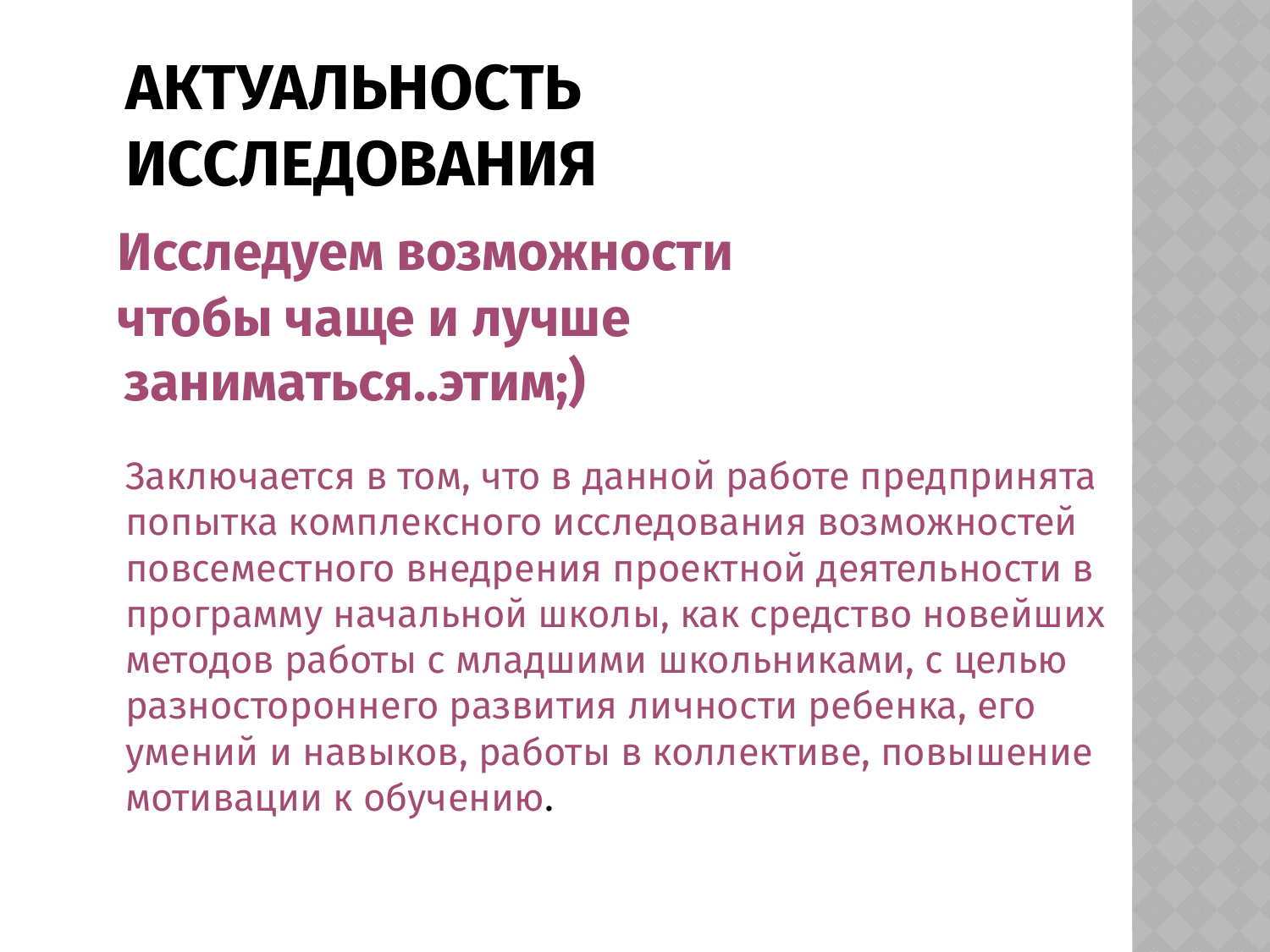

# Актуальность     исследования

  Исследуем возможности
  чтобы чаще и лучше заниматься..этим;)

Заключается в том, что в данной работе предпринята попытка комплексного исследования возможностей повсеместного внедрения проектной деятельности в программу начальной школы, как средство новейших методов работы с младшими школьниками, с целью разностороннего развития личности ребенка, его умений и навыков, работы в коллективе, повышение мотивации к обучению.